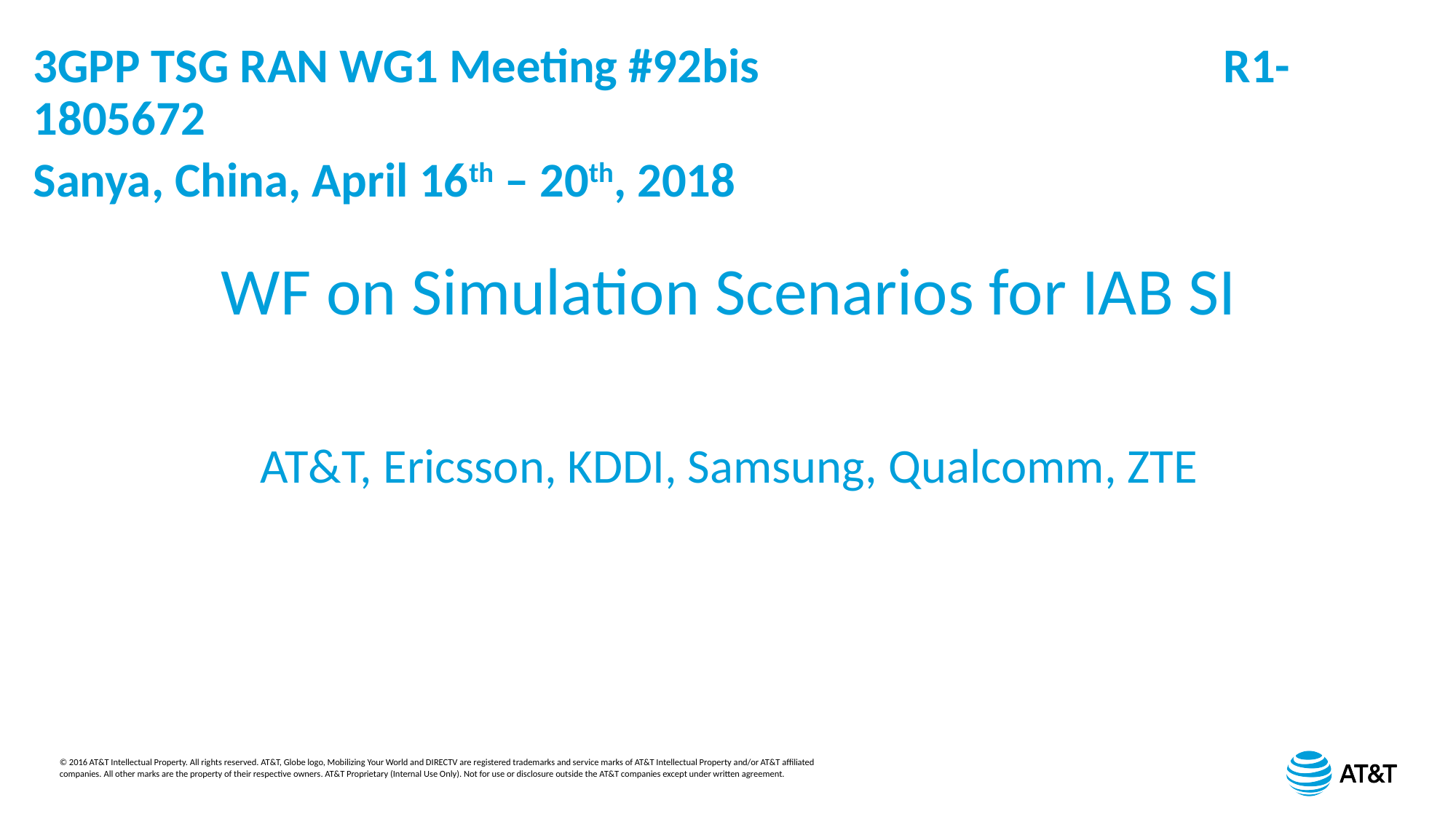

3GPP TSG RAN WG1 Meeting #92bis		                             R1-1805672
Sanya, China, April 16th – 20th, 2018
# WF on Simulation Scenarios for IAB SI
AT&T, Ericsson, KDDI, Samsung, Qualcomm, ZTE